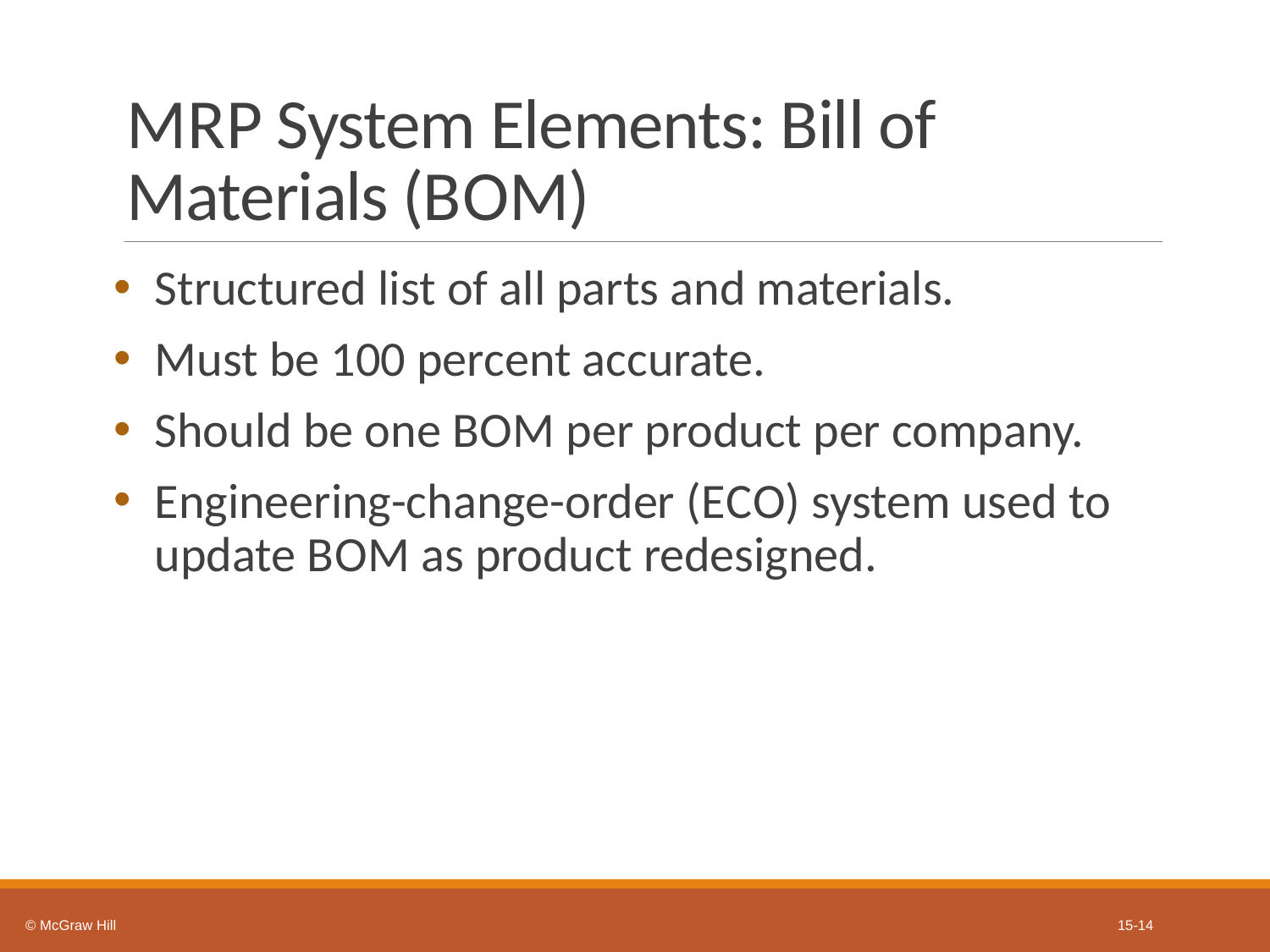

# M R P System Elements: Bill of Materials (B O M)
Structured list of all parts and materials.
Must be 100 percent accurate.
Should be one B O M per product per company.
Engineering-change-order (E C O) system used to update B O M as product redesigned.